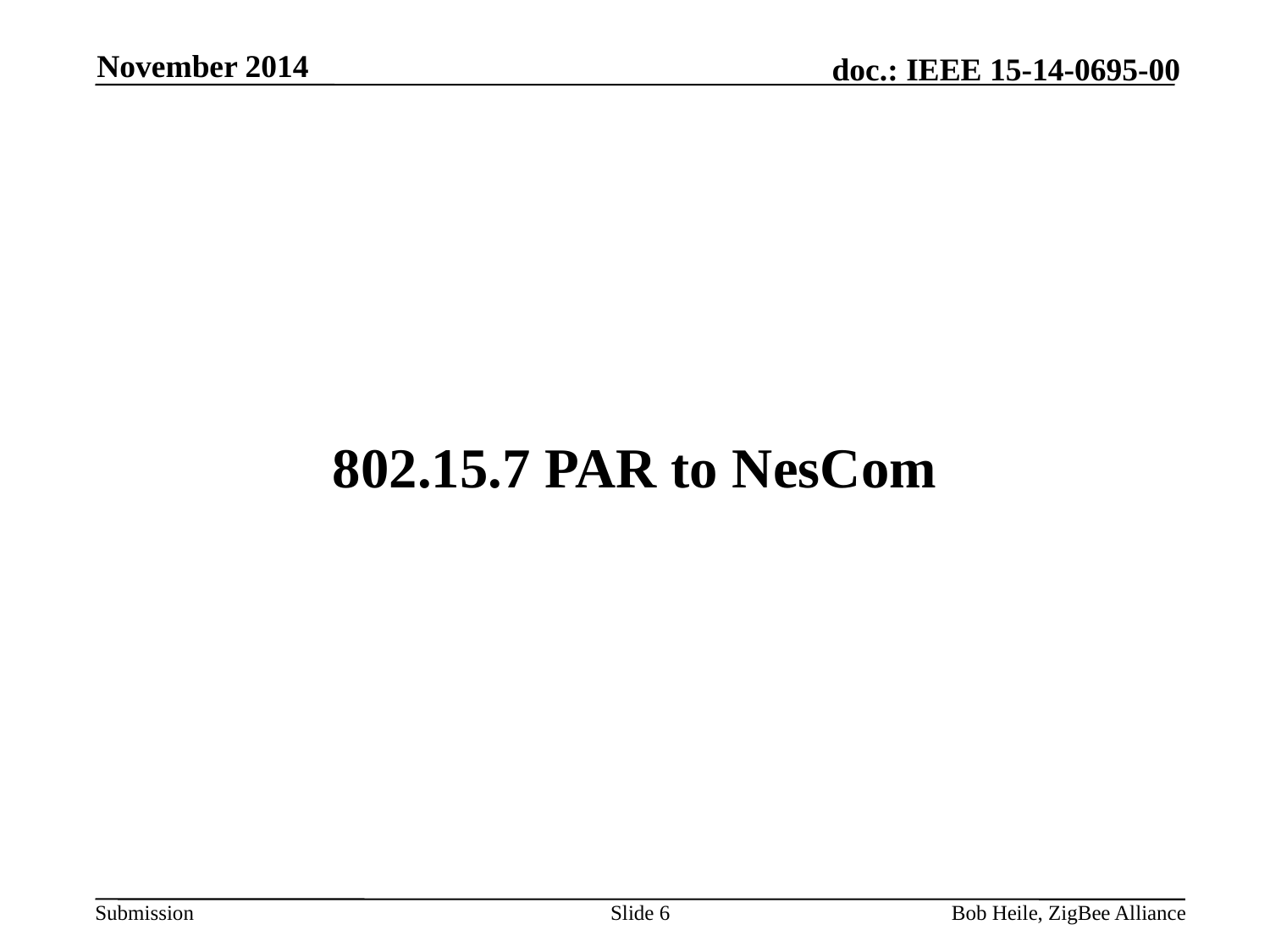

November 2014
# 802.15.7 PAR to NesCom
Slide 6
Bob Heile, ZigBee Alliance